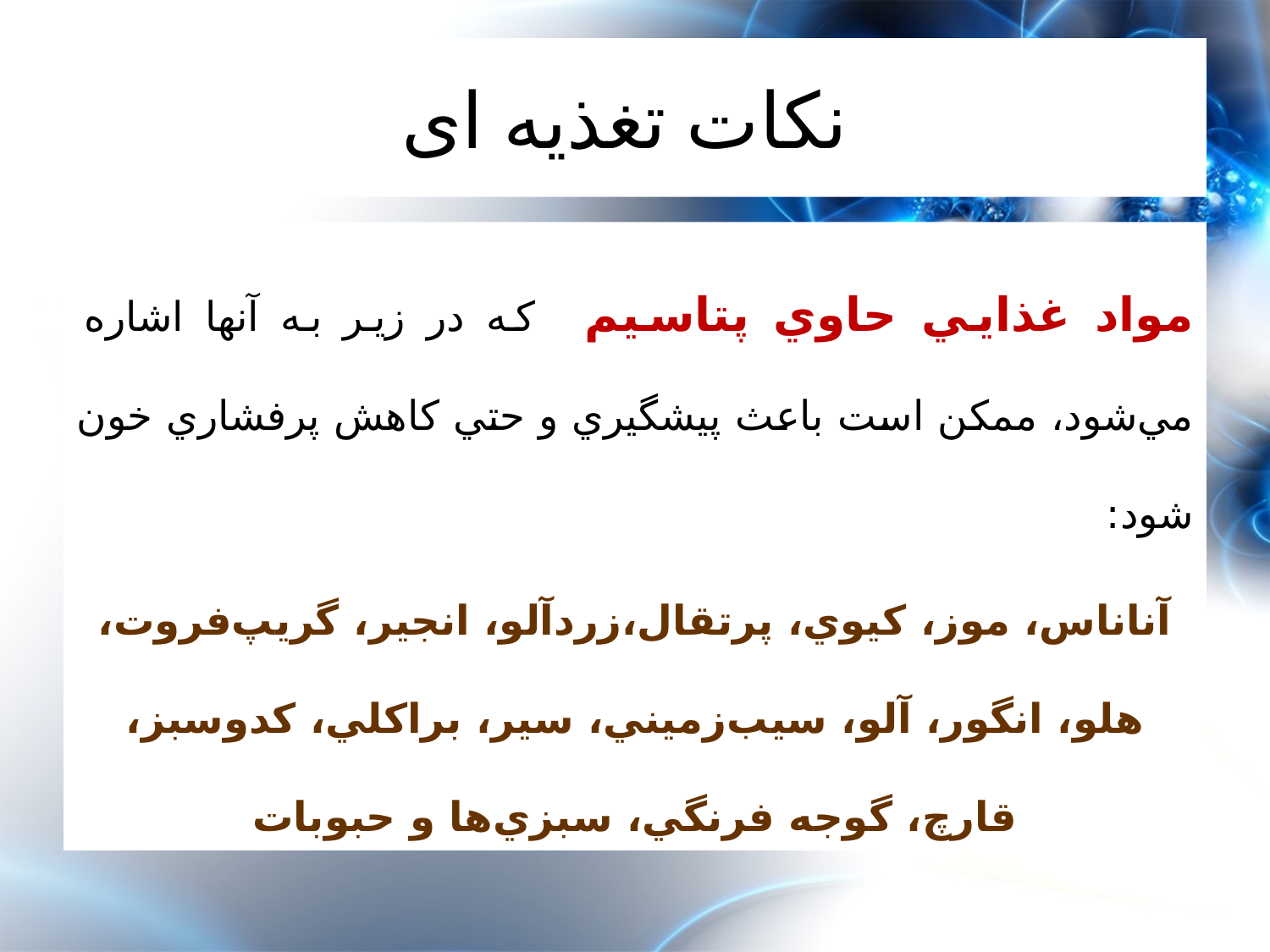

# نکات تغذیه ای
مواد غذايي حاوي پتاسيم  كه در زير به آنها اشاره مي‌شود، ممكن است باعث پيشگيري و حتي كاهش پرفشاري خون شود:
آناناس، موز، كيوي، پرتقال،زردآلو، انجير، گريپ‌فروت، هلو، انگور، آلو، سيب‌زميني، سير، براكلي، كدوسبز، قارچ، گوجه فرنگي، سبزي‌ها و حبوبات